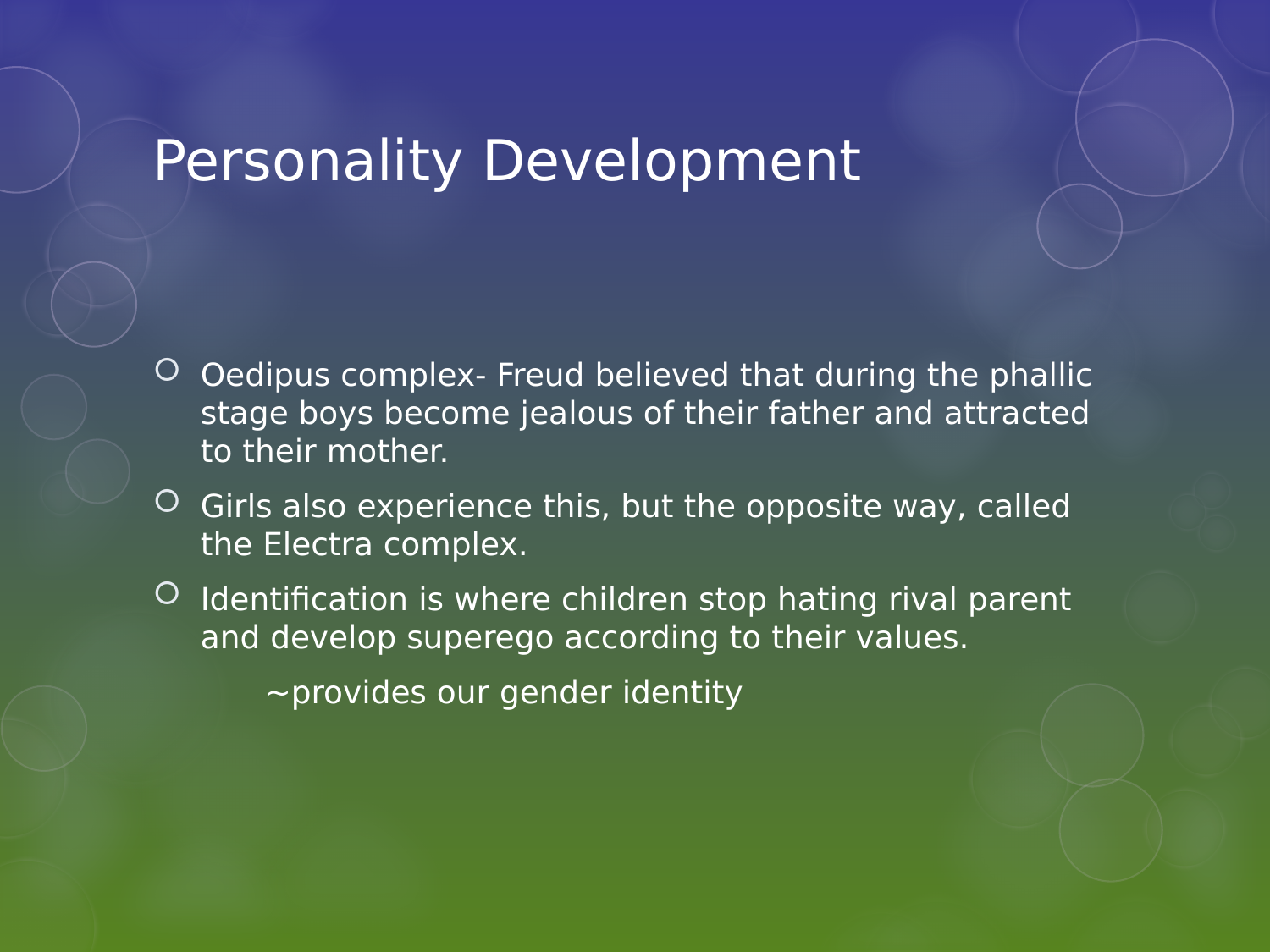

# Personality Development
Oedipus complex- Freud believed that during the phallic stage boys become jealous of their father and attracted to their mother.
Girls also experience this, but the opposite way, called the Electra complex.
Identification is where children stop hating rival parent and develop superego according to their values.
           ~provides our gender identity